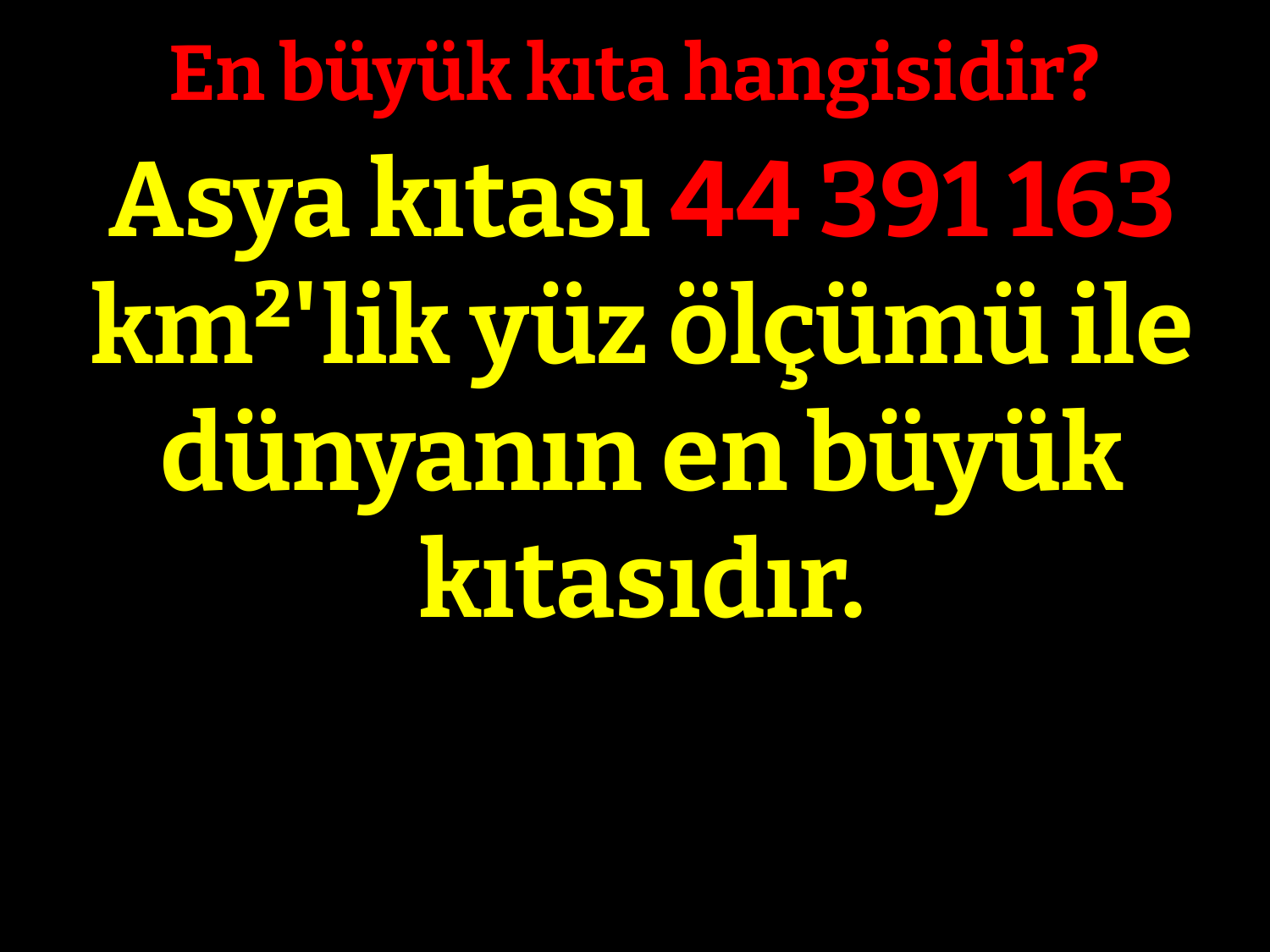

En büyük kıta hangisidir?
Asya kıtası 44 391 163 km²'lik yüz ölçümü ile dünyanın en büyük kıtasıdır.
#